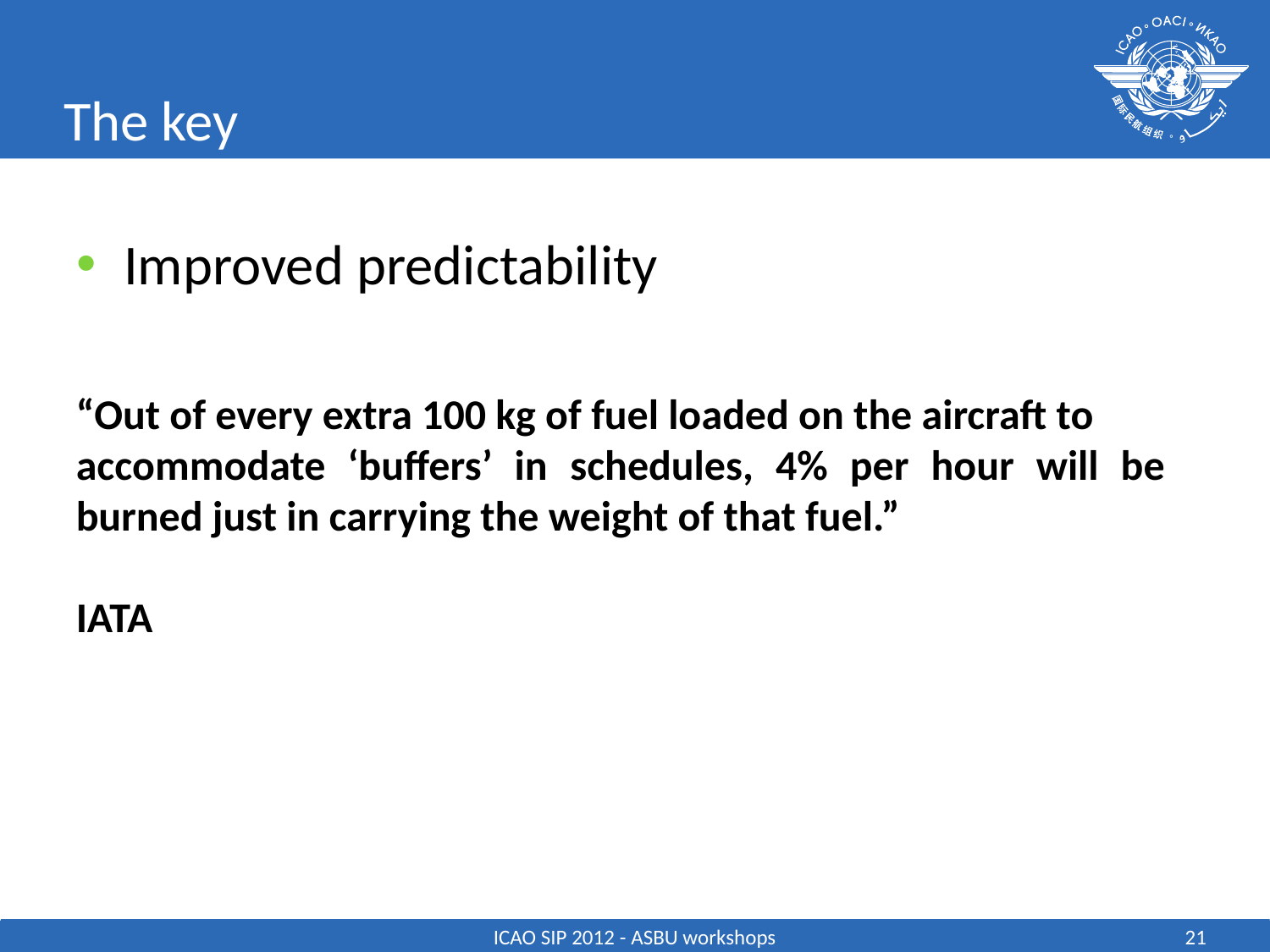

# The key
Improved predictability
“Out of every extra 100 kg of fuel loaded on the aircraft to
accommodate ‘buffers’ in schedules, 4% per hour will be burned just in carrying the weight of that fuel.”

IATA
ICAO SIP 2012 - ASBU workshops
21